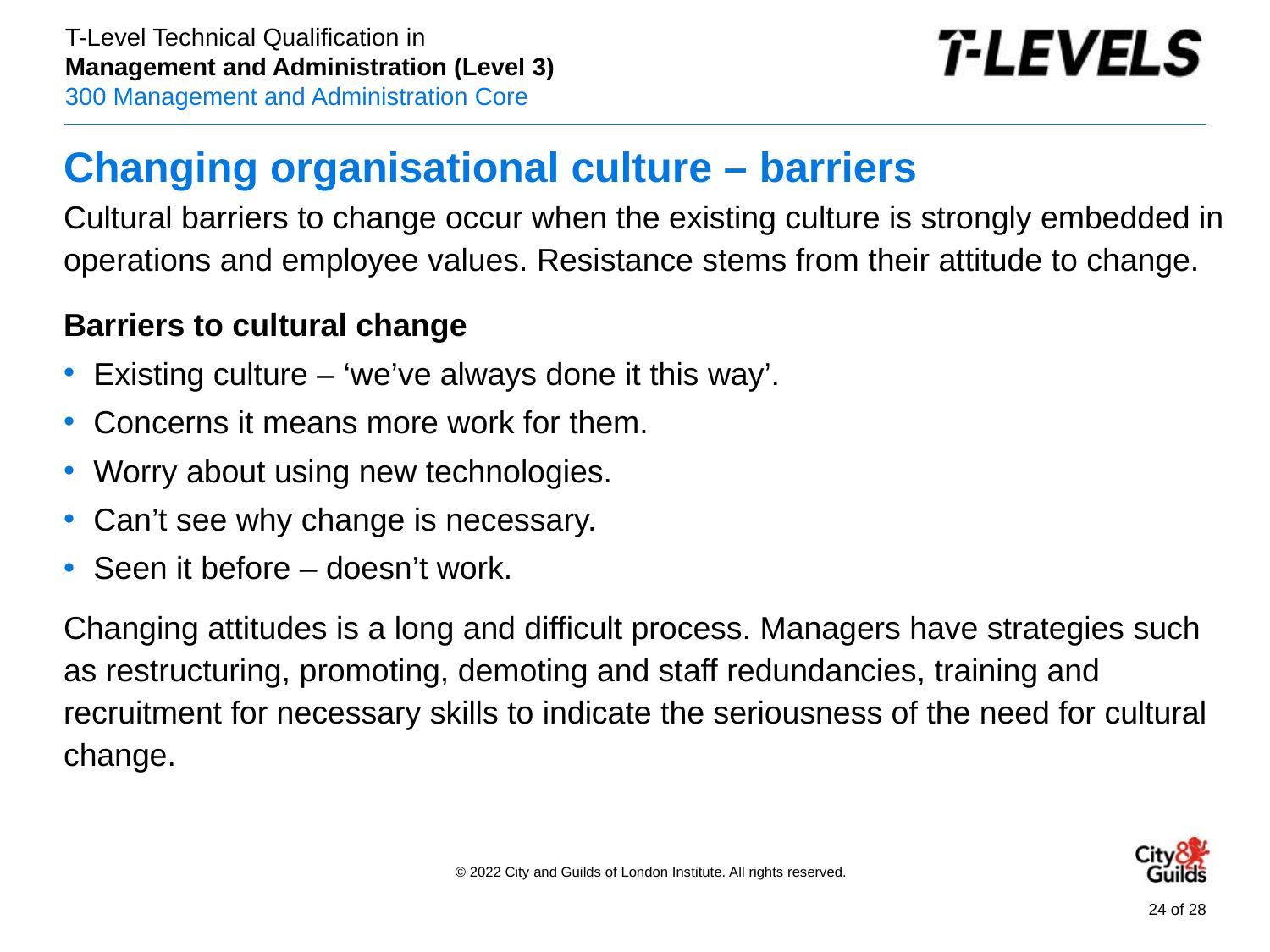

# Changing organisational culture – barriers
Cultural barriers to change occur when the existing culture is strongly embedded in operations and employee values. Resistance stems from their attitude to change.
Barriers to cultural change
Existing culture – ‘we’ve always done it this way’.
Concerns it means more work for them.
Worry about using new technologies.
Can’t see why change is necessary.
Seen it before – doesn’t work.
Changing attitudes is a long and difficult process. Managers have strategies such as restructuring, promoting, demoting and staff redundancies, training and recruitment for necessary skills to indicate the seriousness of the need for cultural change.